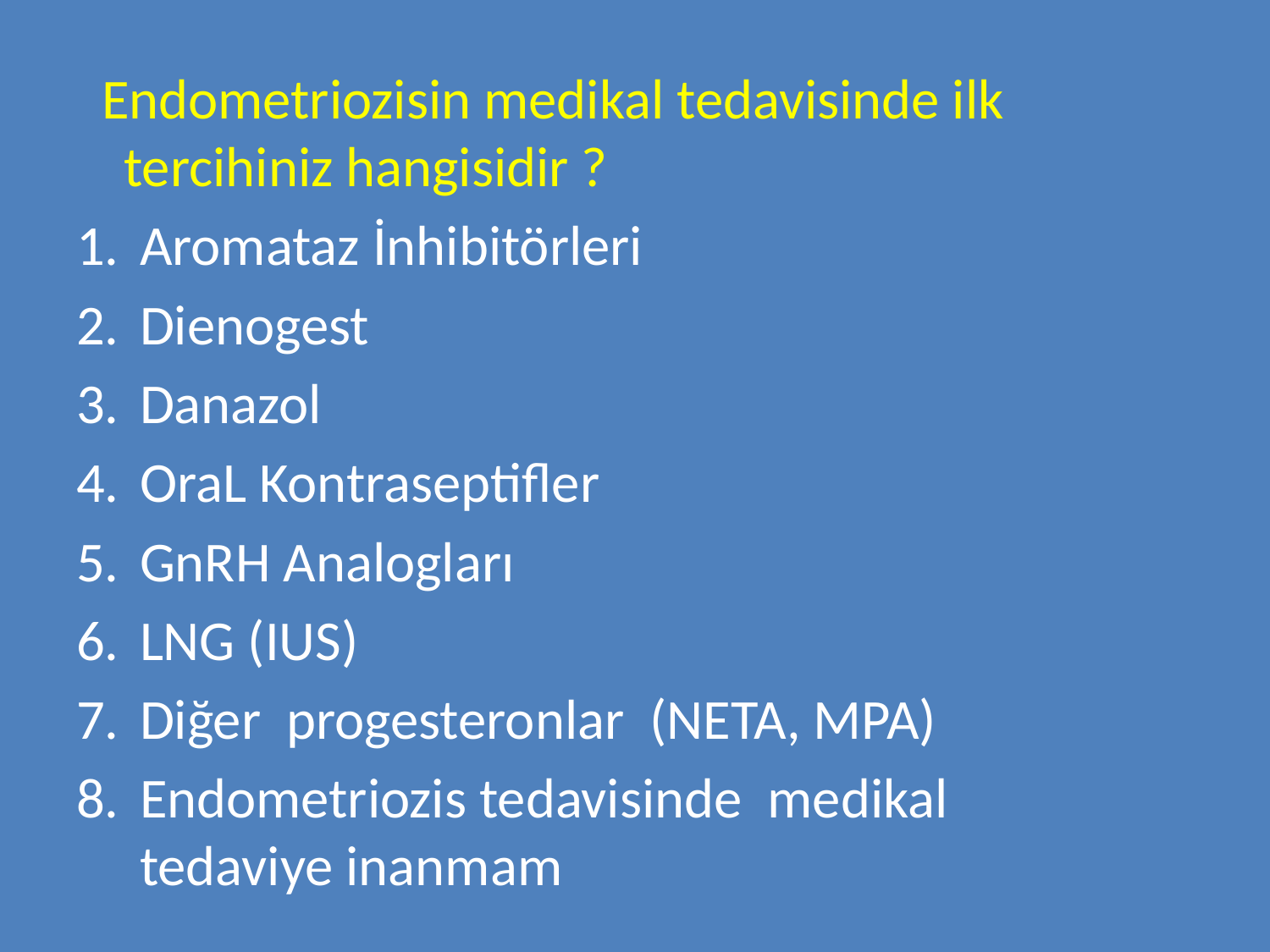

Endometriozisin medikal tedavisinde ilk tercihiniz hangisidir ?
Aromataz İnhibitörleri
Dienogest
Danazol
OraL Kontraseptifler
GnRH Analogları
LNG (IUS)
Diğer  progesteronlar  (NETA, MPA)
Endometriozis tedavisinde  medikal  tedaviye inanmam